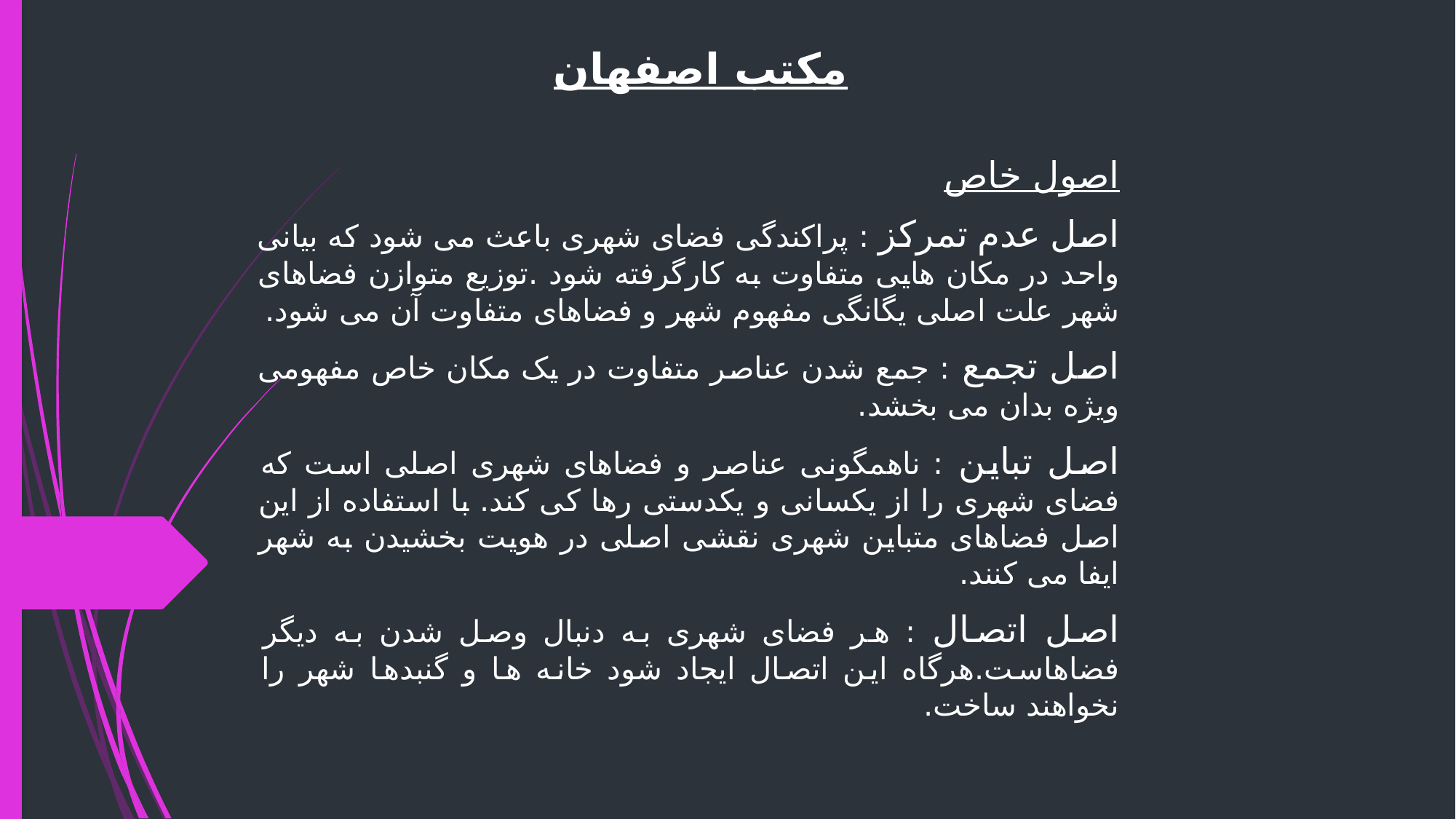

مکتب اصفهان
اصول خاص
اصل عدم تمرکز : پراکندگی فضای شهری باعث می شود که بیانی واحد در مکان هایی متفاوت به کارگرفته شود .توزیع متوازن فضاهای شهر علت اصلی یگانگی مفهوم شهر و فضاهای متفاوت آن می شود.
اصل تجمع : جمع شدن عناصر متفاوت در یک مکان خاص مفهومی ویژه بدان می بخشد.
اصل تباین : ناهمگونی عناصر و فضاهای شهری اصلی است که فضای شهری را از یکسانی و یکدستی رها کی کند. با استفاده از این اصل فضاهای متباین شهری نقشی اصلی در هویت بخشیدن به شهر ایفا می کنند.
اصل اتصال : هر فضای شهری به دنبال وصل شدن به دیگر فضاهاست.هرگاه این اتصال ایجاد شود خانه ها و گنبدها شهر را نخواهند ساخت.